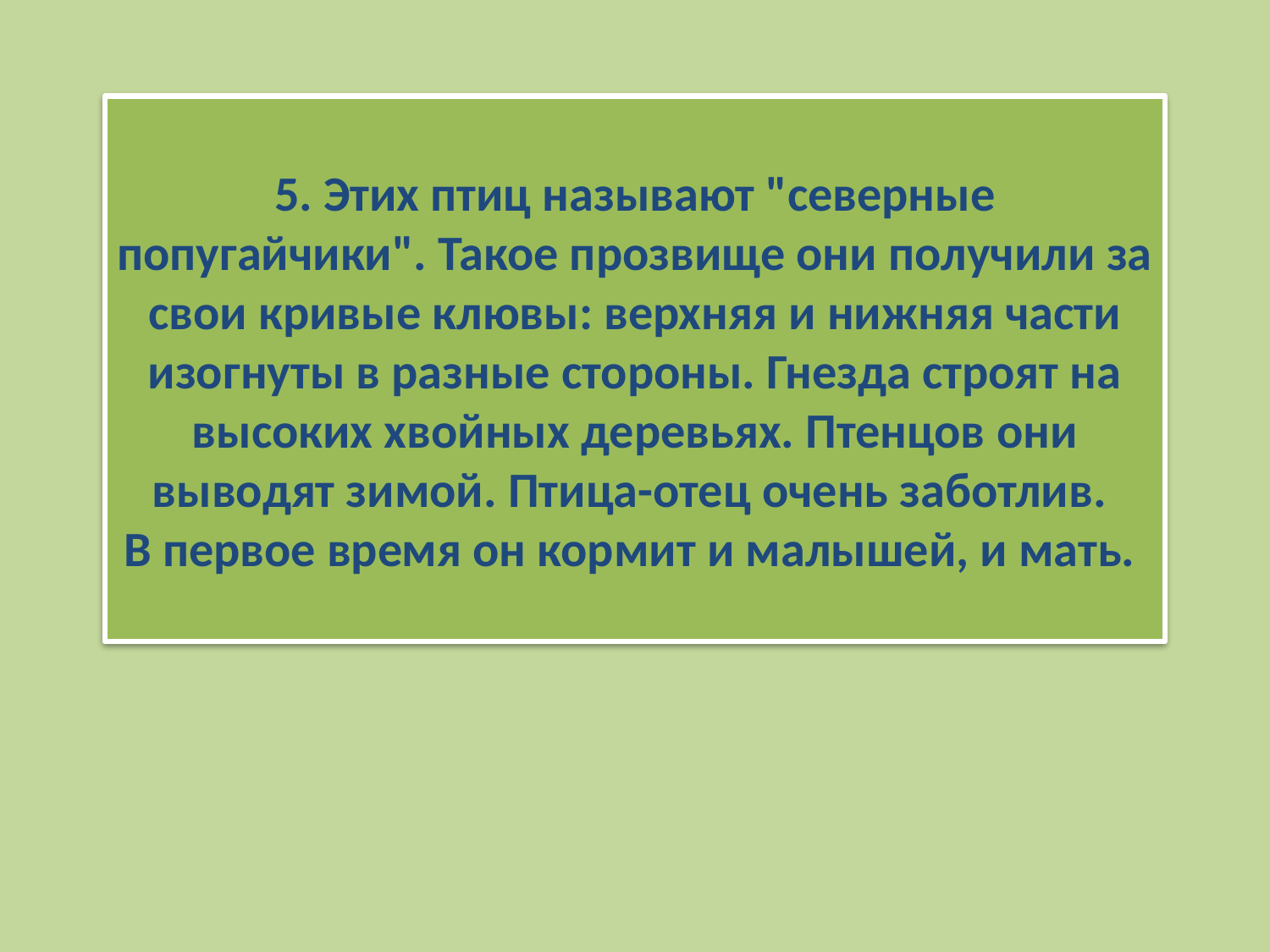

5. Этих птиц называют "северные попугайчики". Такое прозвище они получили за свои кривые клювы: верхняя и нижняя части изогнуты в разные стороны. Гнезда строят на высоких хвойных деревьях. Птенцов они выводят зимой. Птица-отец очень заботлив.
В первое время он кормит и малышей, и мать.